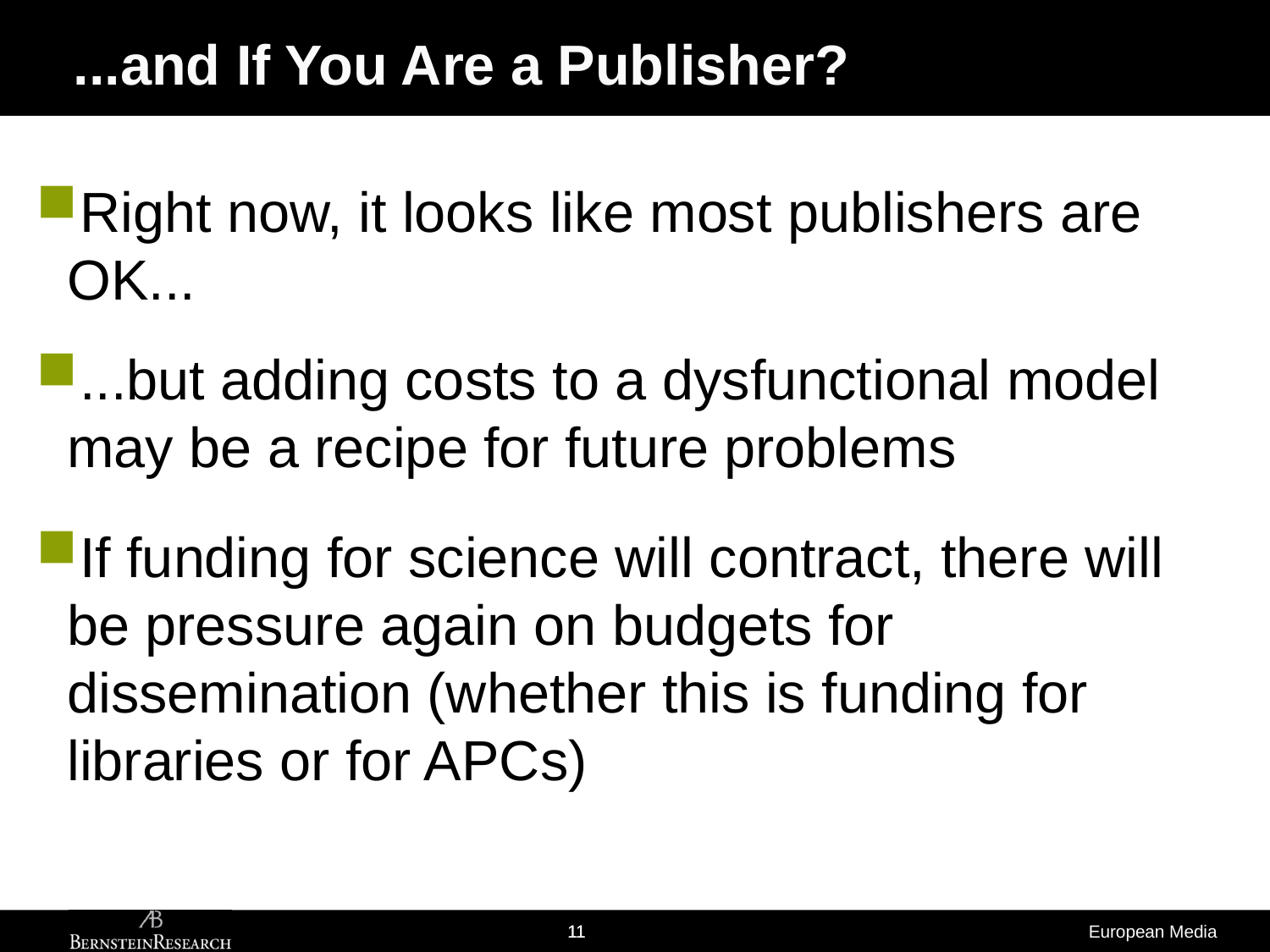

...and If You Are a Publisher?
Right now, it looks like most publishers are OK...
...but adding costs to a dysfunctional model may be a recipe for future problems
If funding for science will contract, there will be pressure again on budgets for dissemination (whether this is funding for libraries or for APCs)